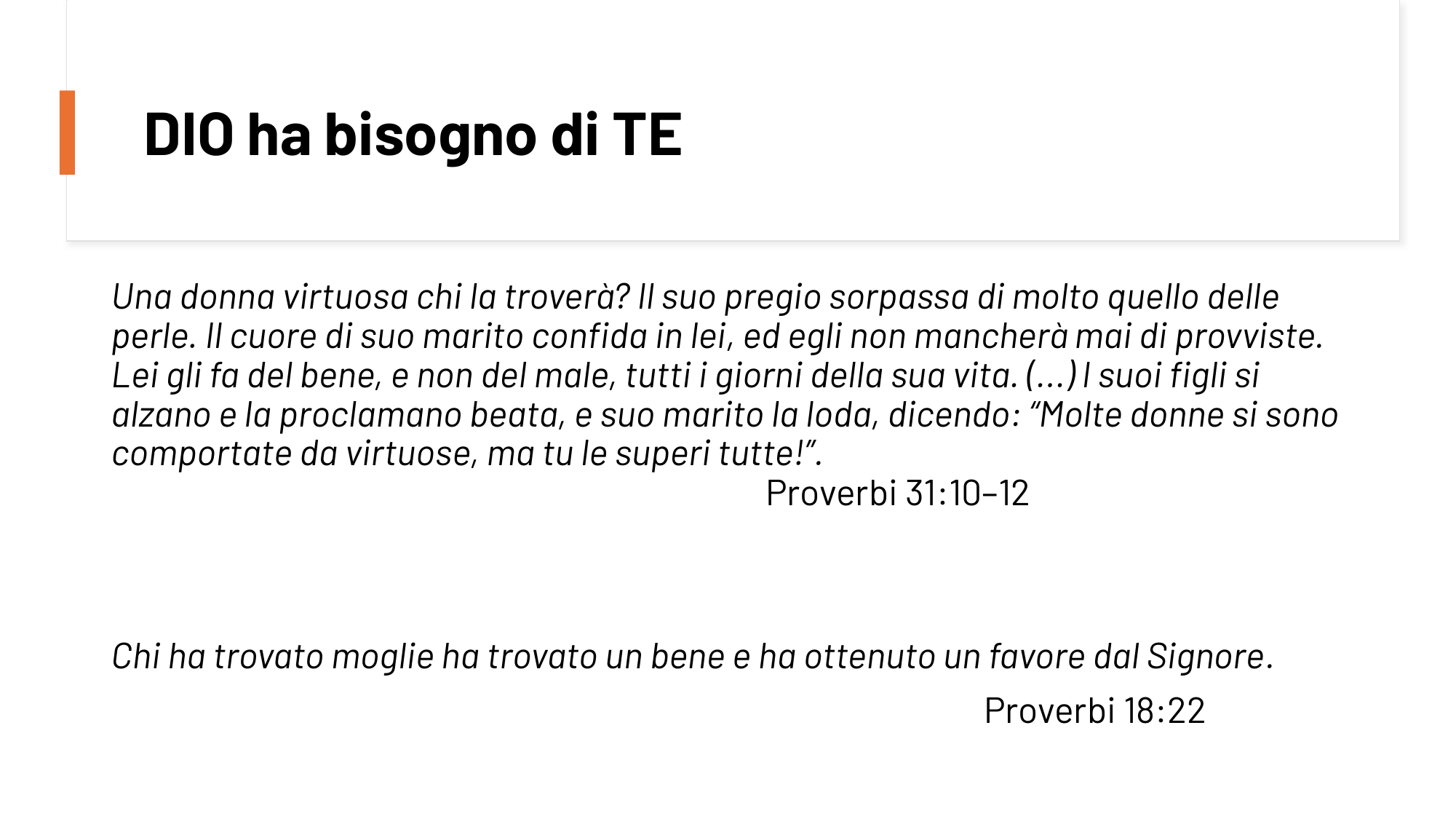

# DIO ha bisogno di TE

Una donna virtuosa chi la troverà? Il suo pregio sorpassa di molto quello delle perle. Il cuore di suo marito confida in lei, ed egli non mancherà mai di provviste. Lei gli fa del bene, e non del male, tutti i giorni della sua vita. (...) I suoi figli si alzano e la proclamano beata, e suo marito la loda, dicendo: “Molte donne si sono comportate da virtuose, ma tu le superi tutte!”.											Proverbi 31:10–12

Chi ha trovato moglie ha trovato un bene e ha ottenuto un favore dal Signore.
								Proverbi 18:22